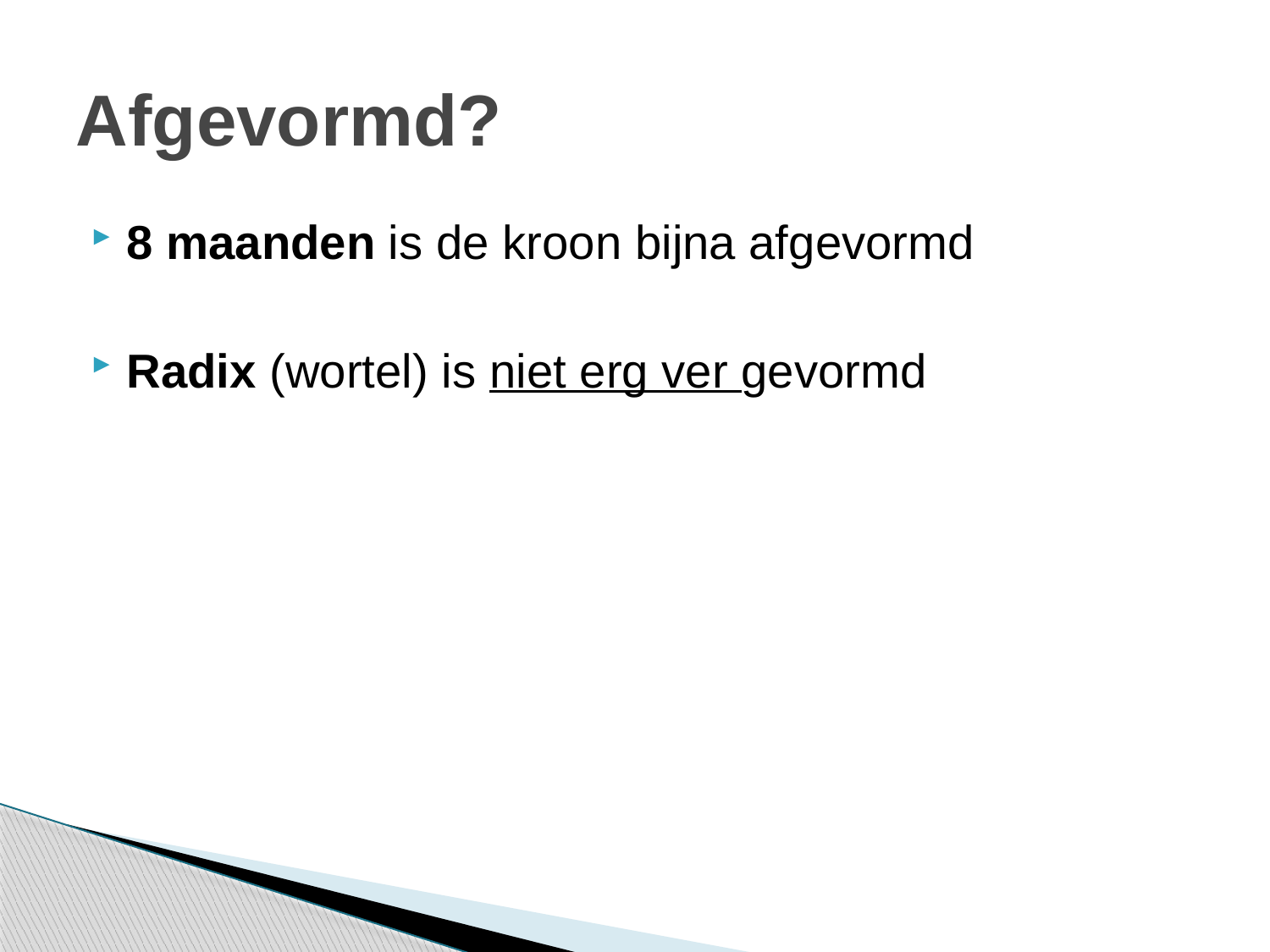

# Afgevormd?
8 maanden is de kroon bijna afgevormd

Radix (wortel) is niet erg ver gevormd